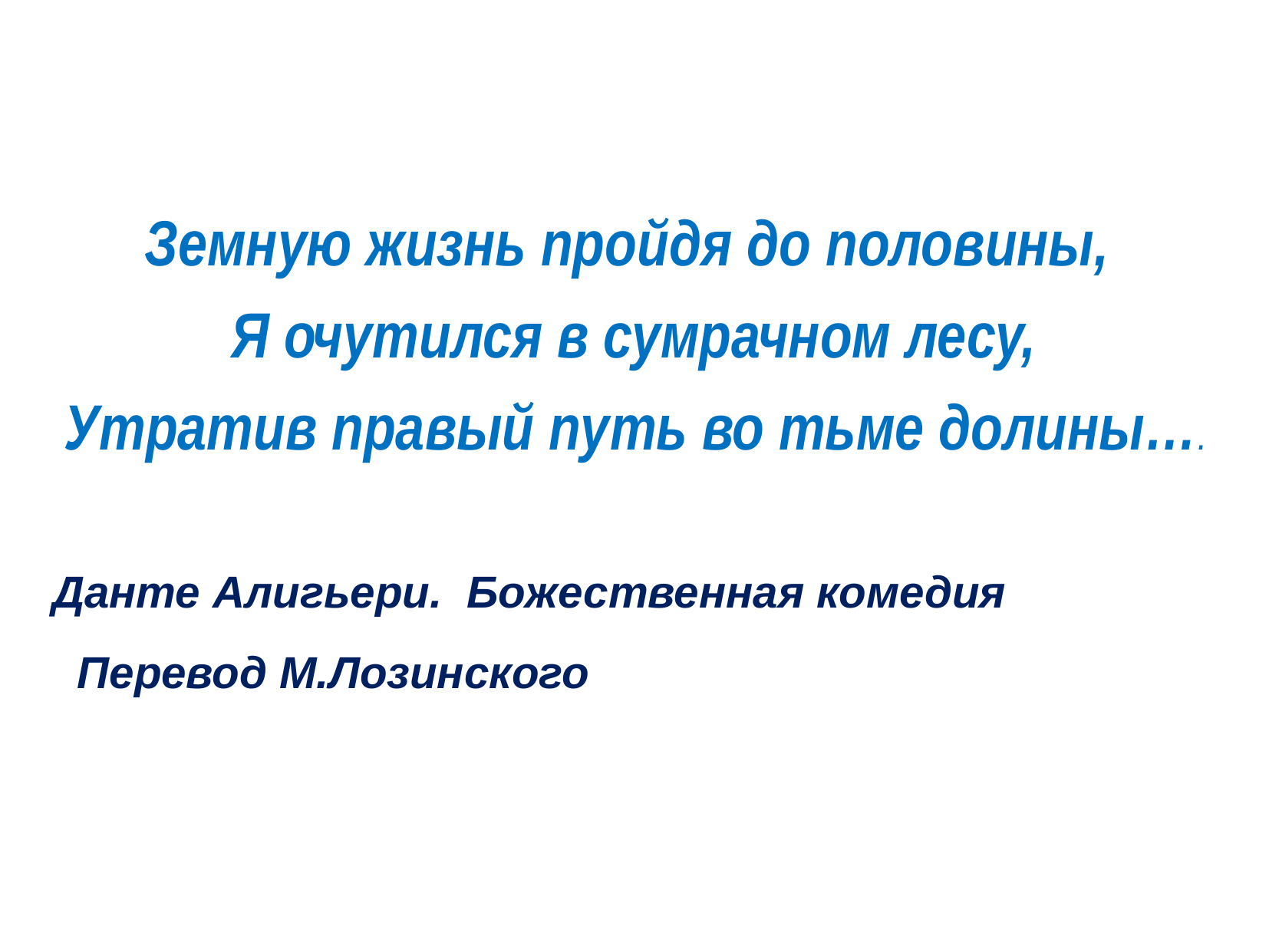

Земную жизнь пройдя до половины,
Я очутился в сумрачном лесу,
Утратив правый путь во тьме долины….

Данте Алигьери.  Божественная комедия
  Перевод М.Лозинского